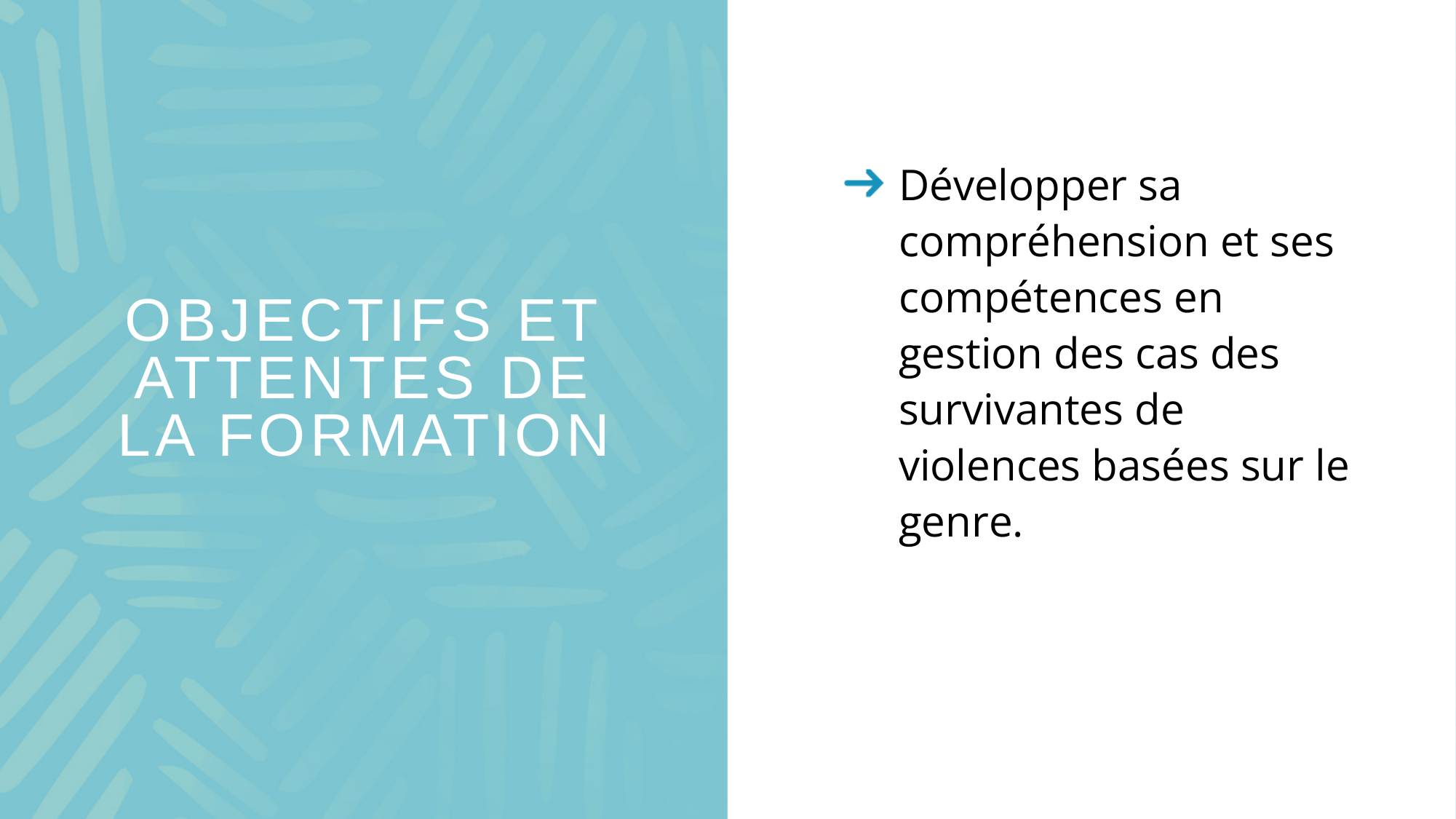

Développer sa compréhension et ses compétences en gestion des cas des survivantes de violences basées sur le genre.

# Objectifs et attentes de la formation